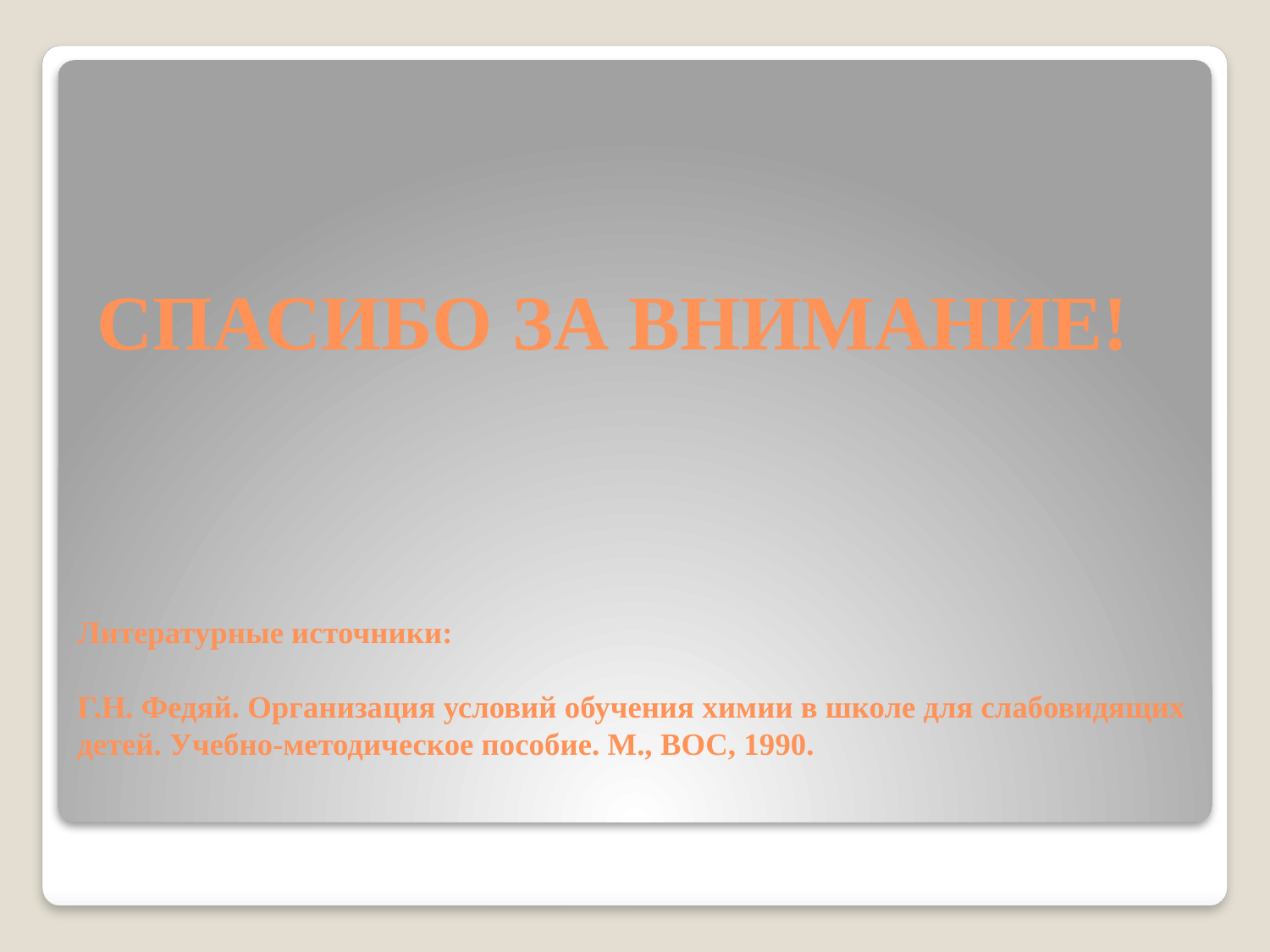

СПАСИБО ЗА ВНИМАНИЕ!
# Литературные источники: Г.Н. Федяй. Организация условий обучения химии в школе для слабовидящих детей. Учебно-методическое пособие. М., ВОС, 1990.